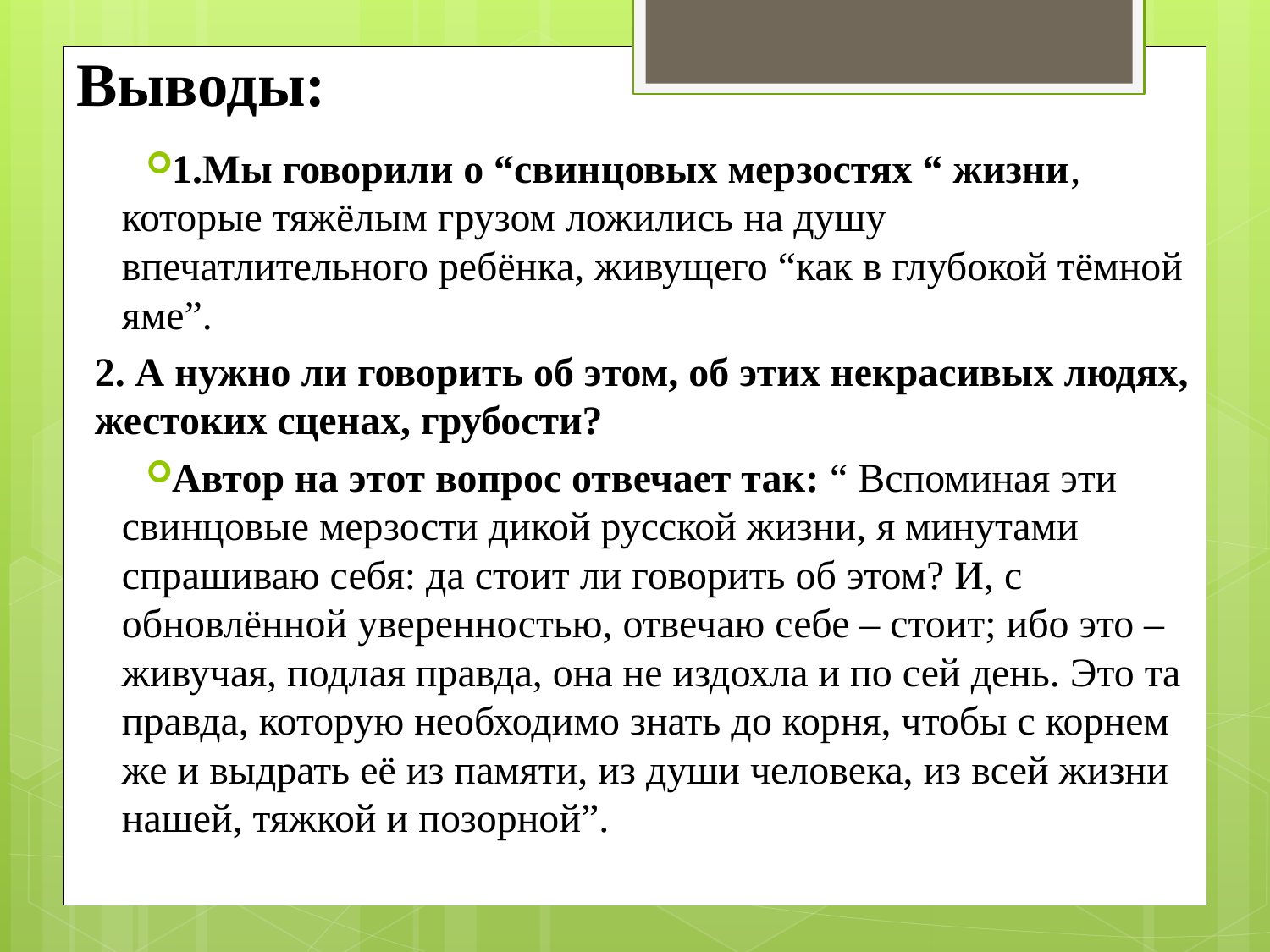

# Выводы:
1.Мы говорили о “свинцовых мерзостях “ жизни, которые тяжёлым грузом ложились на душу впечатлительного ребёнка, живущего “как в глубокой тёмной яме”.
2. А нужно ли говорить об этом, об этих некрасивых людях, жестоких сценах, грубости?
Автор на этот вопрос отвечает так: “ Вспоминая эти свинцовые мерзости дикой русской жизни, я минутами спрашиваю себя: да стоит ли говорить об этом? И, с обновлённой уверенностью, отвечаю себе – стоит; ибо это – живучая, подлая правда, она не издохла и по сей день. Это та правда, которую необходимо знать до корня, чтобы с корнем же и выдрать её из памяти, из души человека, из всей жизни нашей, тяжкой и позорной”.